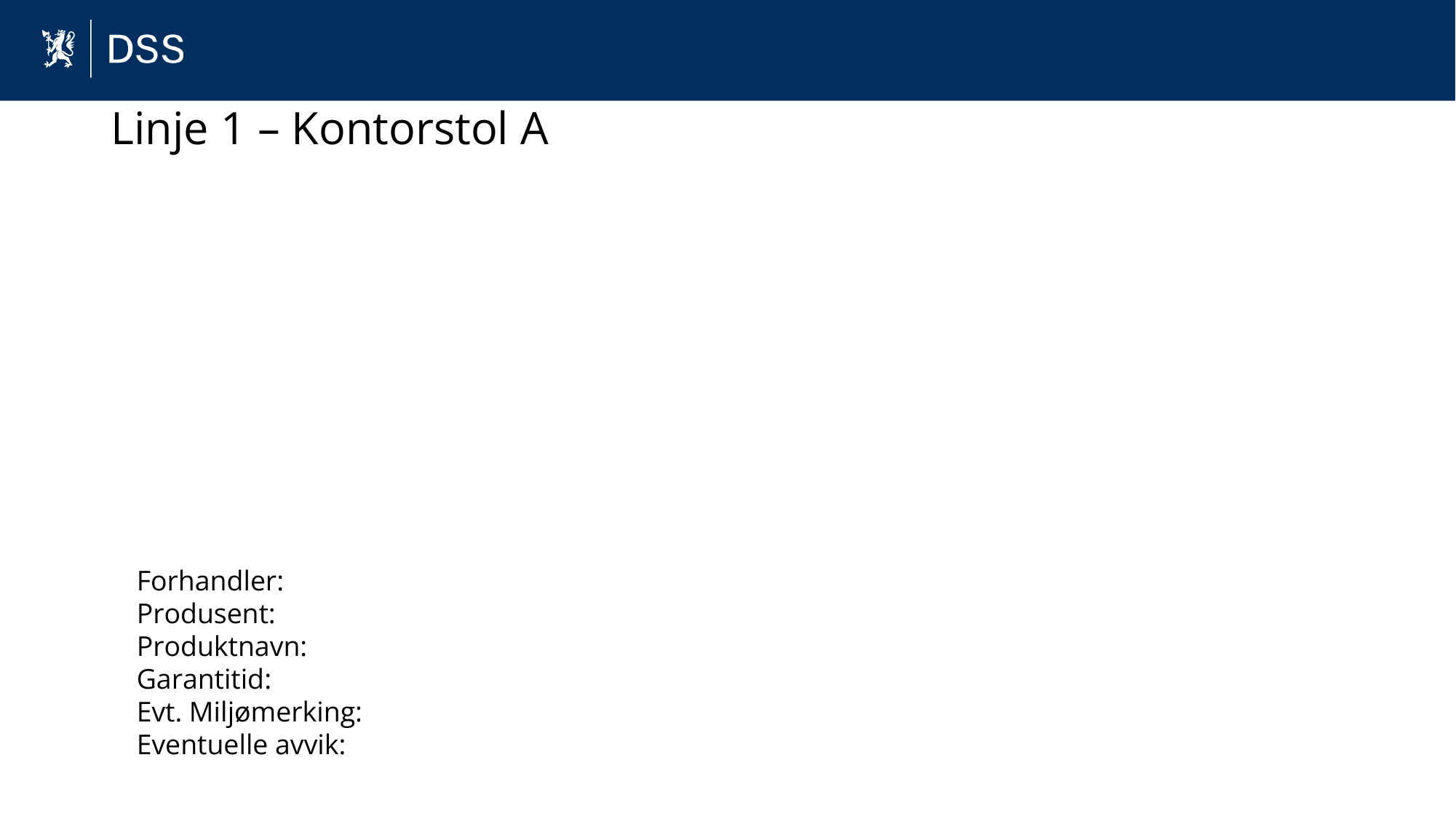

# Linje 1 – Kontorstol A
Forhandler:
Produsent:
Produktnavn:
Garantitid:
Evt. Miljømerking:
Eventuelle avvik: